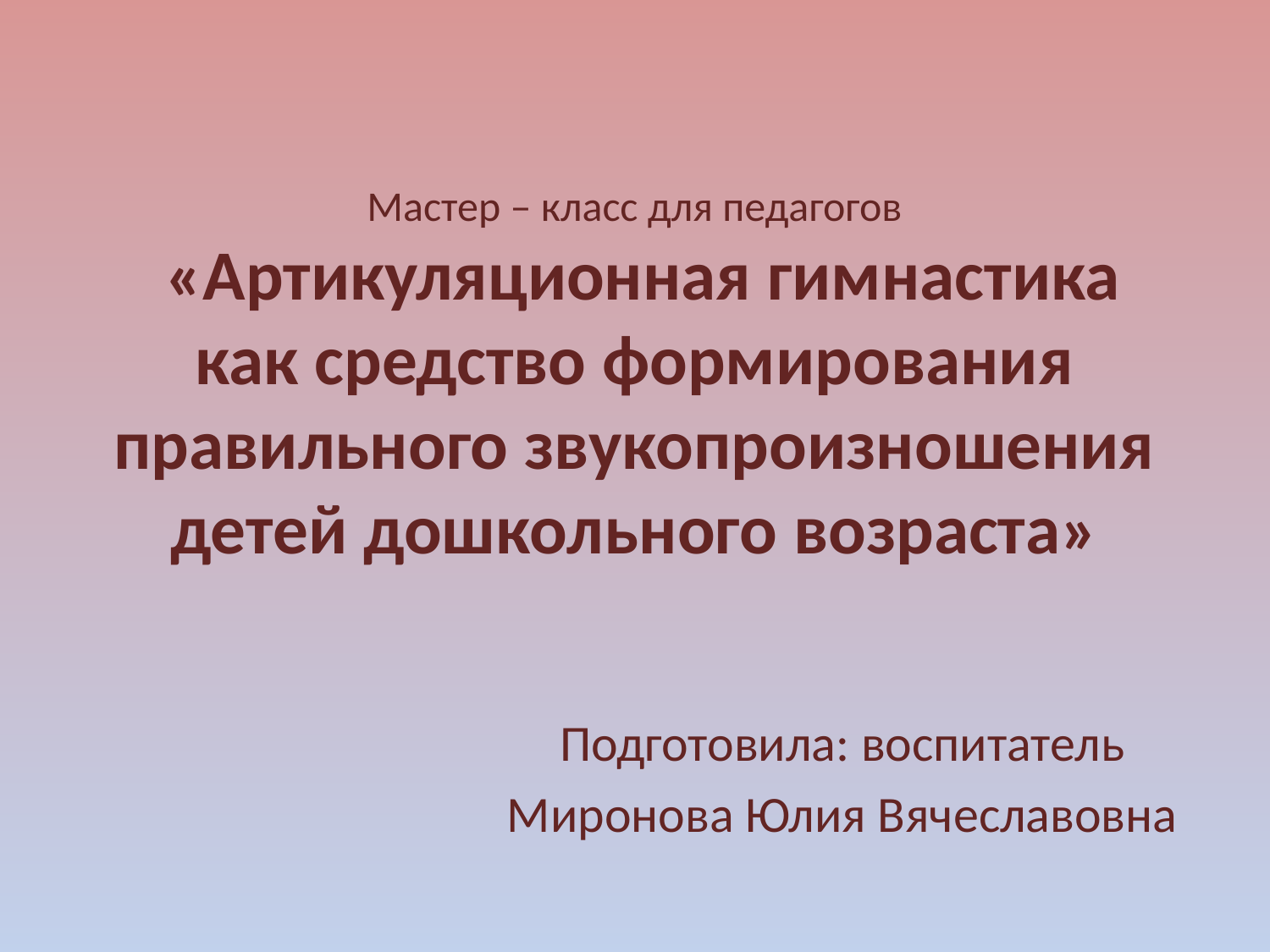

# Мастер – класс для педагогов «Артикуляционная гимнастика как средство формирования правильного звукопроизношения детей дошкольного возраста»
Подготовила: воспитатель
Миронова Юлия Вячеславовна